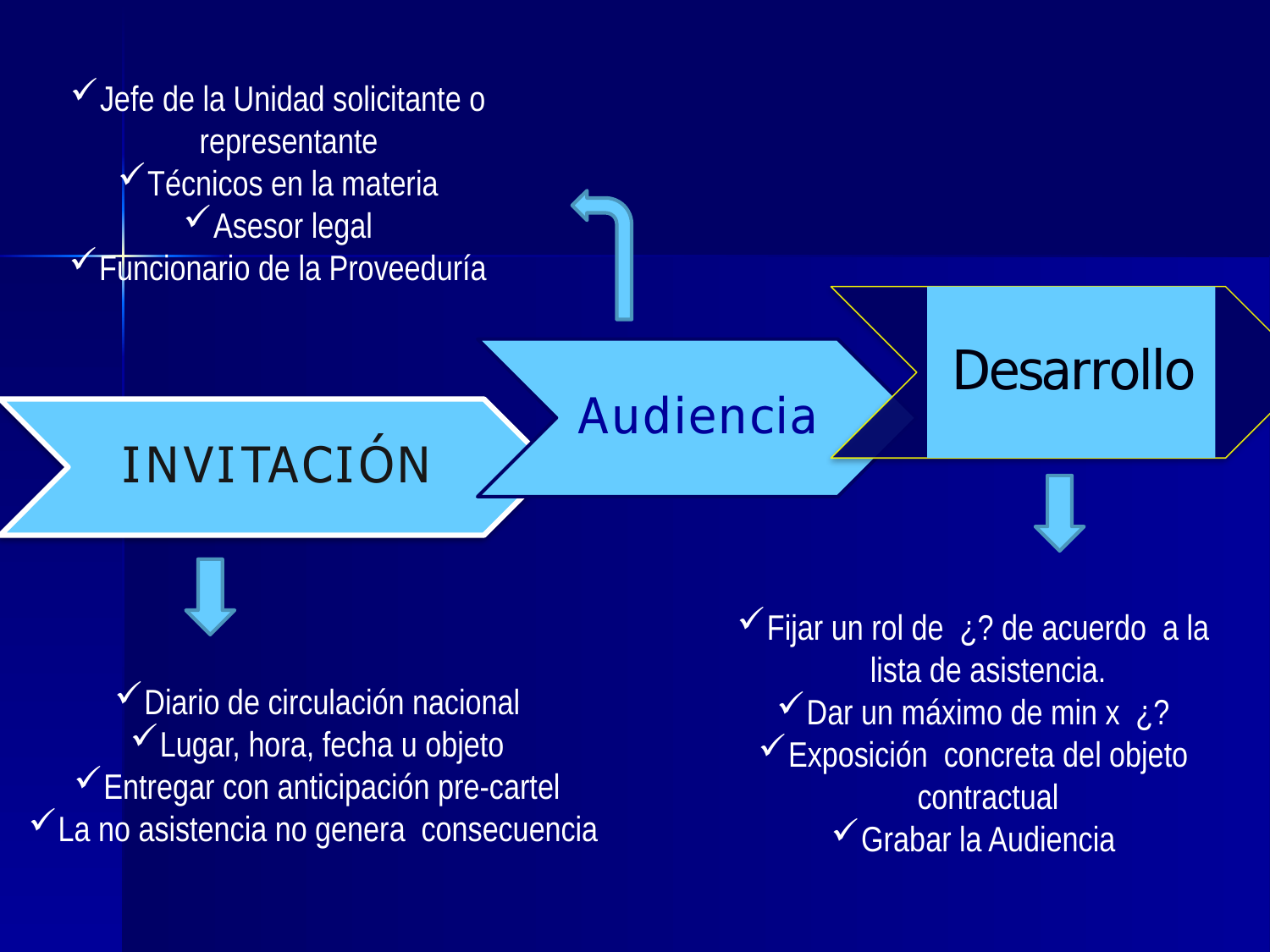

Jefe de la Unidad solicitante o representante
Técnicos en la materia
Asesor legal
Funcionario de la Proveeduría

Desarrollo

Audiencia

INVITACIÓN

Fijar un rol de  ¿? de acuerdo  a la lista de asistencia.
Dar un máximo de min x  ¿?
Exposición  concreta del objeto contractual
Grabar la Audiencia

Diario de circulación nacional
Lugar, hora, fecha u objeto
Entregar con anticipación pre-cartel
La no asistencia no genera  consecuencia